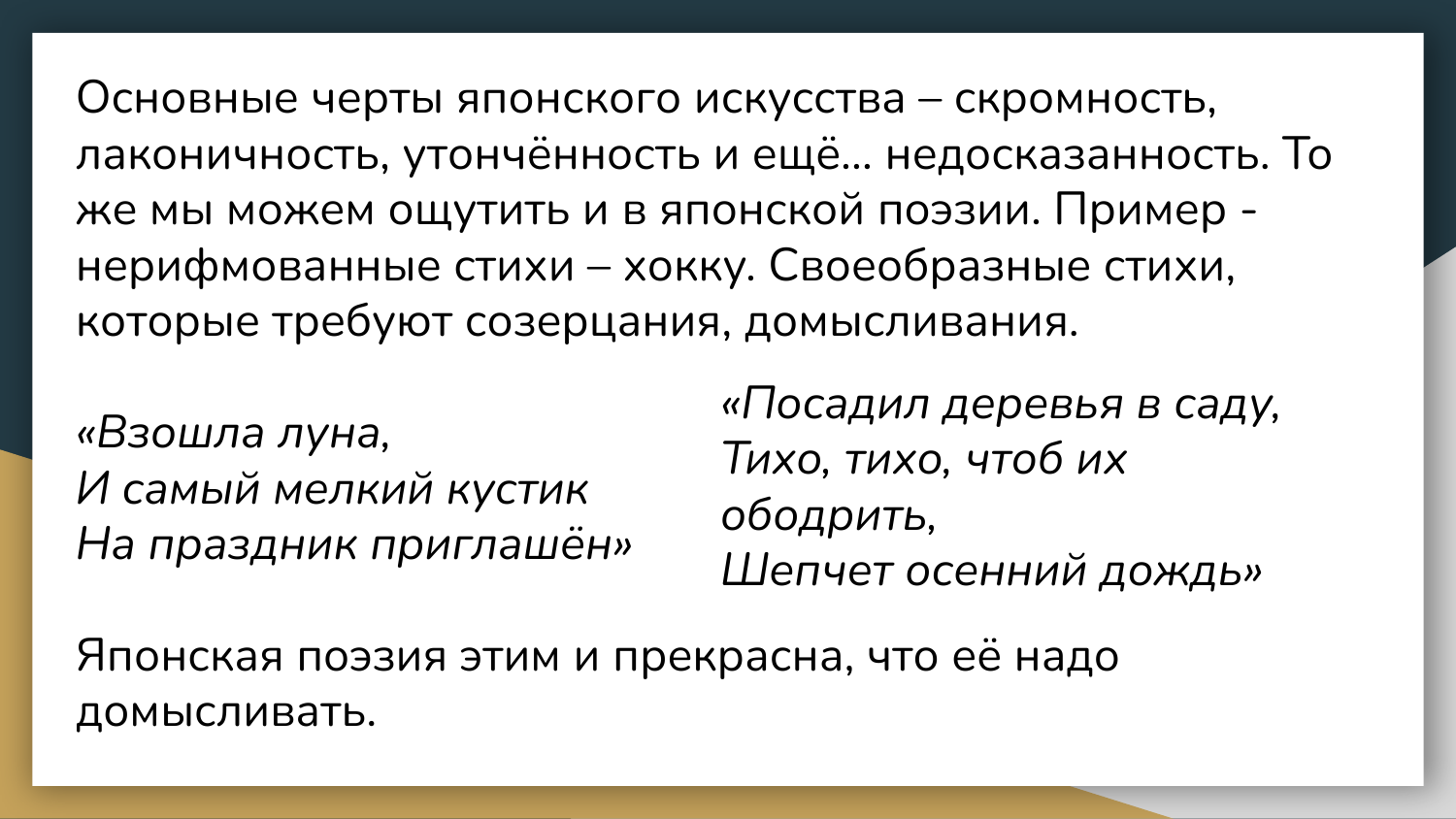

# Основные черты японского искусства – скромность, лаконичность, утончённость и ещё… недосказанность. То же мы можем ощутить и в японской поэзии. Пример - нерифмованные стихи – хокку. Своеобразные стихи, которые требуют созерцания, домысливания.

«Взошла луна,
И самый мелкий кустик
На праздник приглашён»

Японская поэзия этим и прекрасна, что её надо домысливать.

«Посадил деревья в саду,
Тихо, тихо, чтоб их ободрить,
Шепчет осенний дождь»